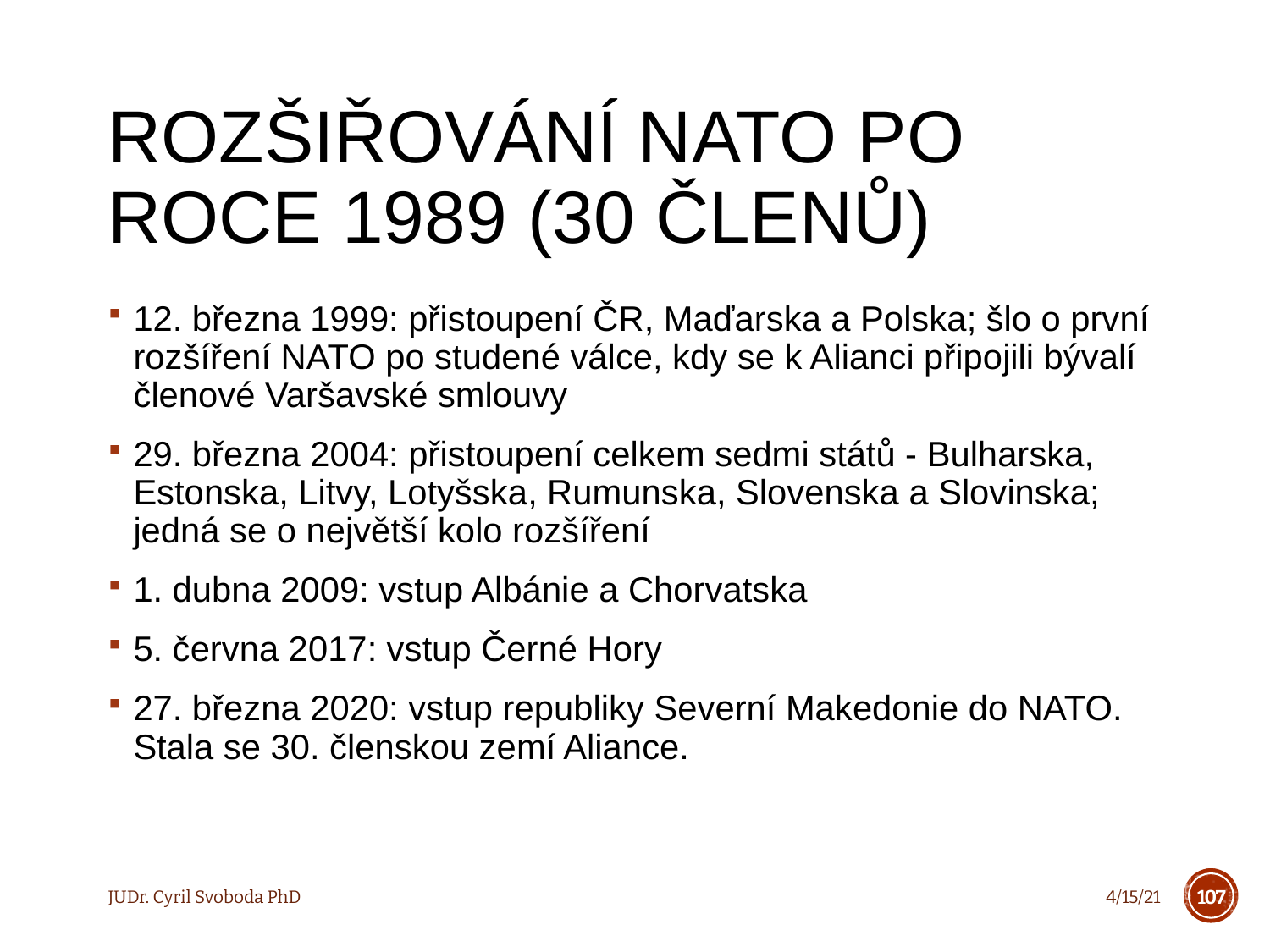

# Rozšiřování NATO po roce 1989 (30 členů)
12. března 1999: přistoupení ČR, Maďarska a Polska; šlo o první rozšíření NATO po studené válce, kdy se k Alianci připojili bývalí členové Varšavské smlouvy
29. března 2004: přistoupení celkem sedmi států - Bulharska, Estonska, Litvy, Lotyšska, Rumunska, Slovenska a Slovinska; jedná se o největší kolo rozšíření
1. dubna 2009: vstup Albánie a Chorvatska
5. června 2017: vstup Černé Hory
27. března 2020: vstup republiky Severní Makedonie do NATO. Stala se 30. členskou zemí Aliance.

JUDr. Cyril Svoboda PhD
4/15/21
107